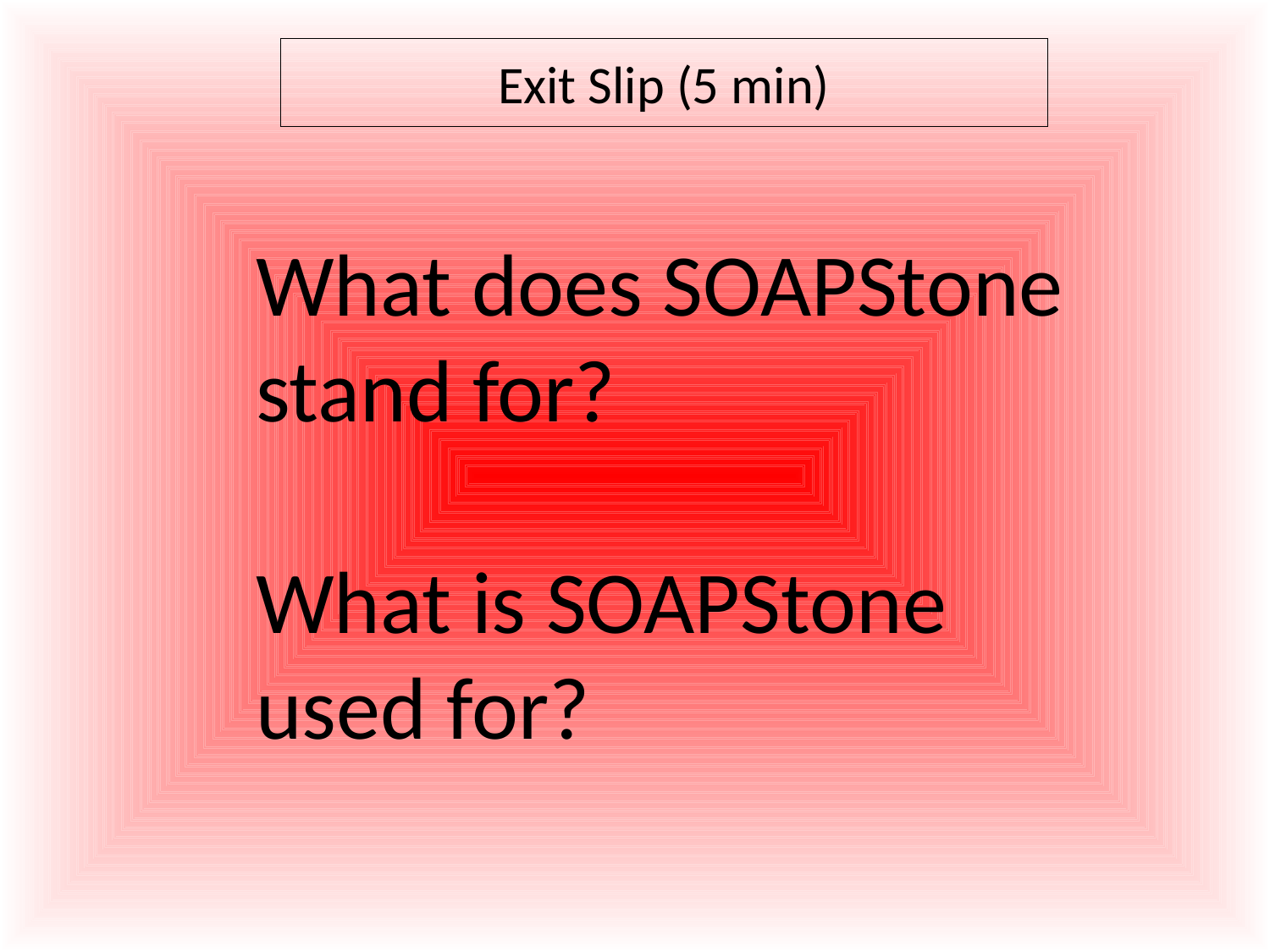

Exit Slip (5 min)
What does SOAPStone stand for?

What is SOAPStone used for?